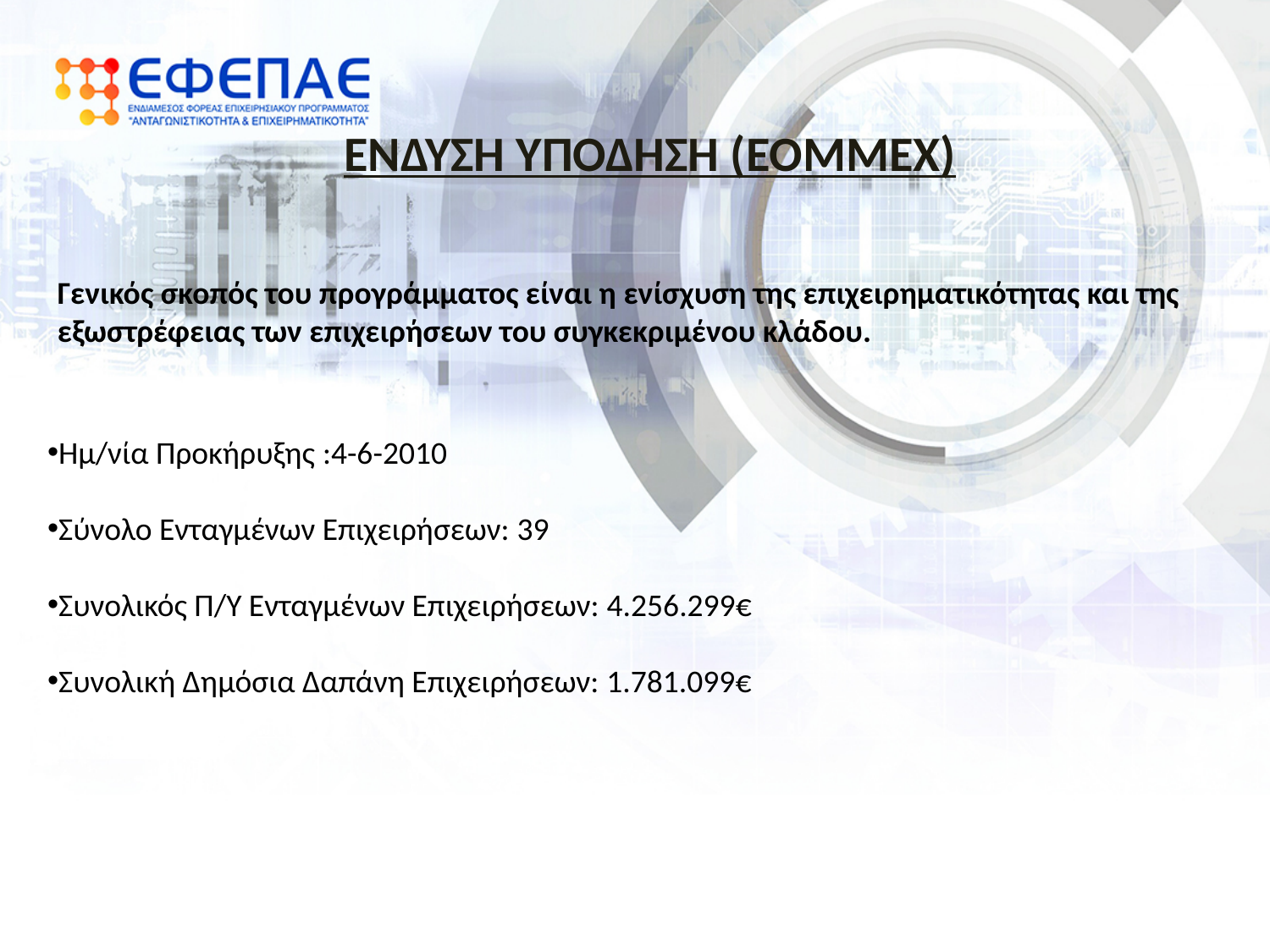

ΕΝΔΥΣΗ ΥΠΟΔΗΣΗ (ΕΟΜΜΕΧ)
Γενικός σκοπός του προγράμματος είναι η ενίσχυση της επιχειρηματικότητας και της εξωστρέφειας των επιχειρήσεων του συγκεκριμένου κλάδου.

Ημ/νία Προκήρυξης :4-6-2010

Σύνολο Ενταγμένων Επιχειρήσεων: 39

Συνολικός Π/Υ Ενταγμένων Επιχειρήσεων: 4.256.299€

Συνολική Δημόσια Δαπάνη Επιχειρήσεων: 1.781.099€